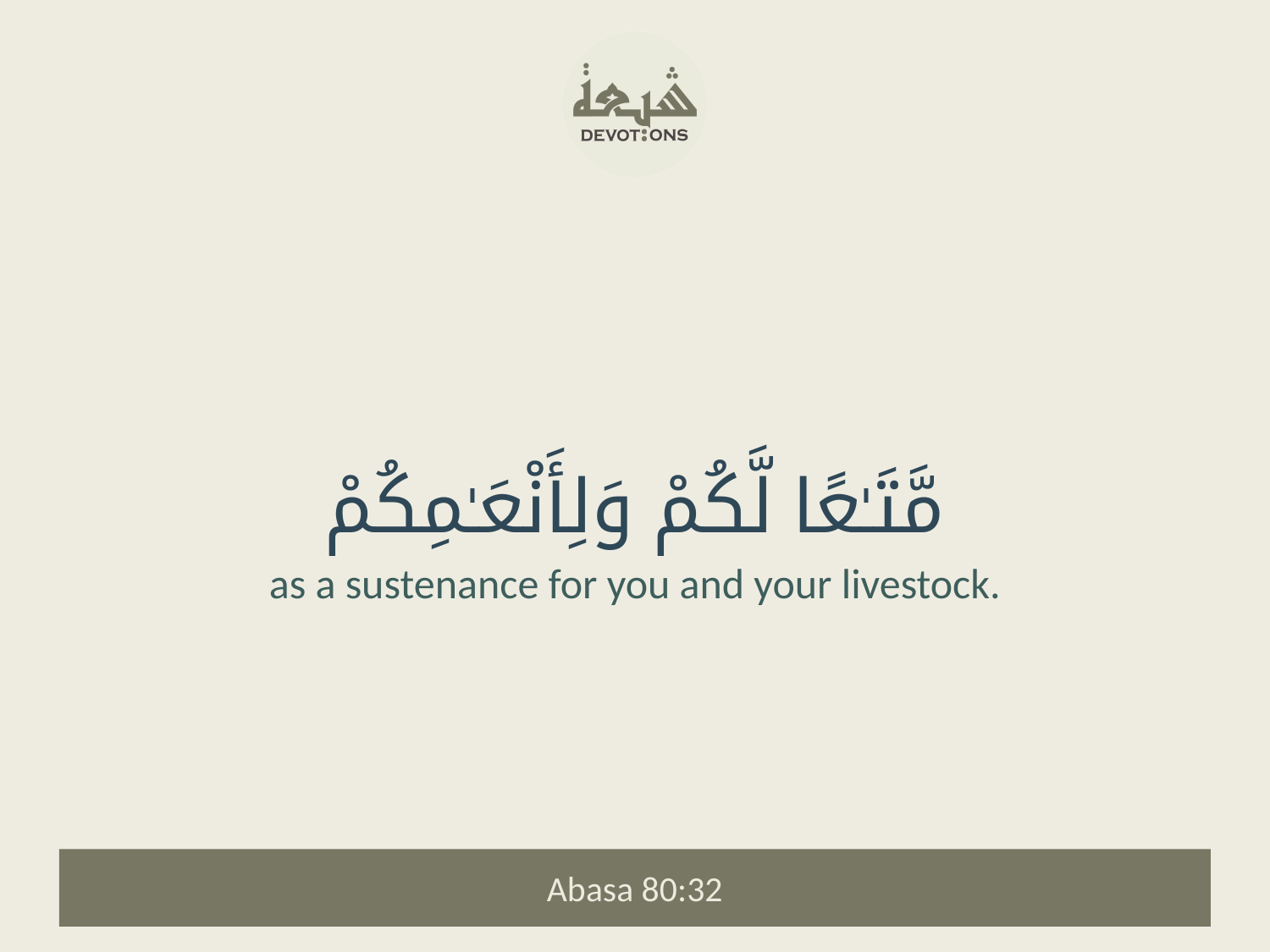

مَّتَـٰعًا لَّكُمْ وَلِأَنْعَـٰمِكُمْ
as a sustenance for you and your livestock.
Abasa 80:32